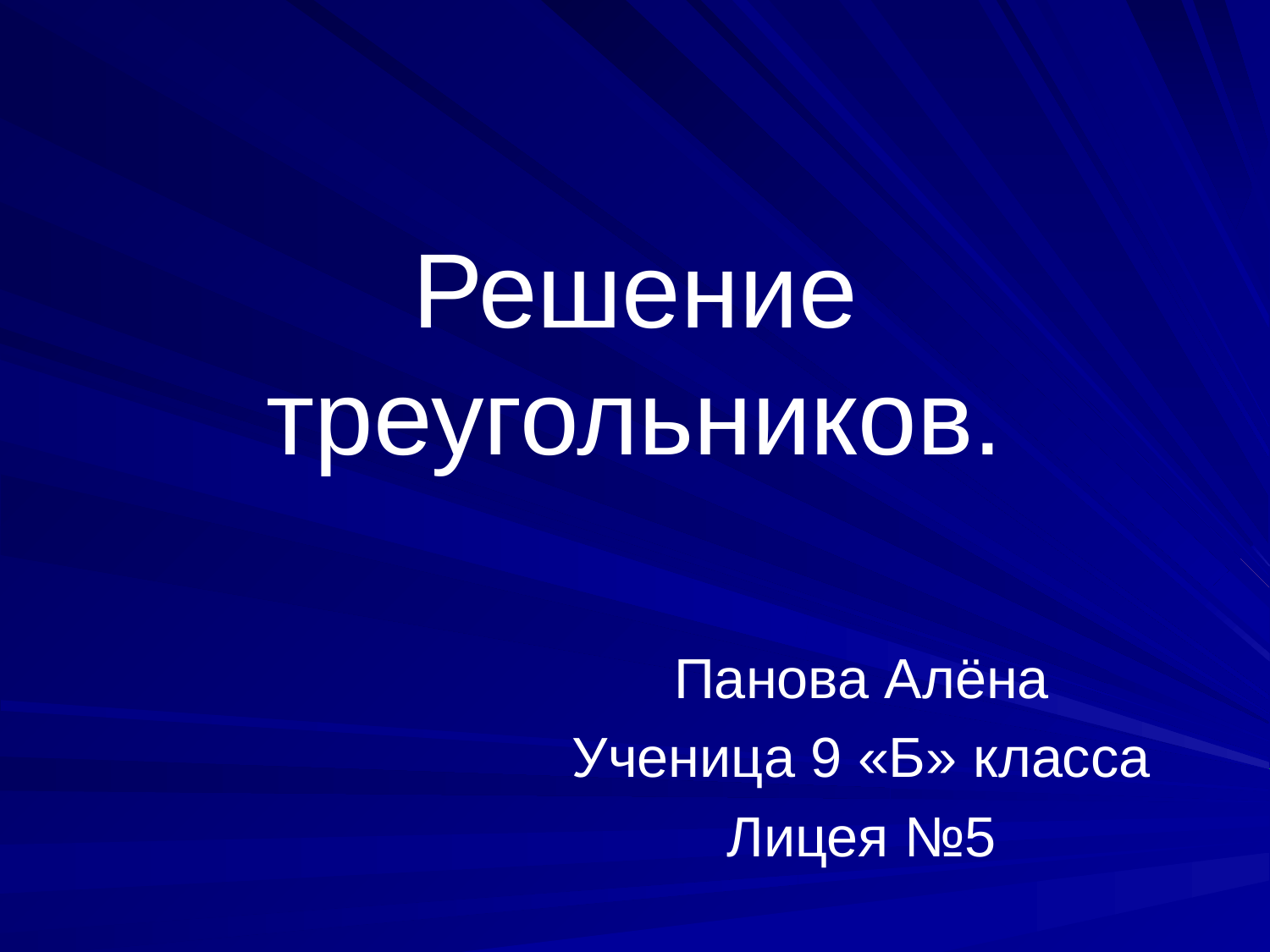

# Решение треугольников.
Панова Алёна
Ученица 9 «Б» класса
Лицея №5